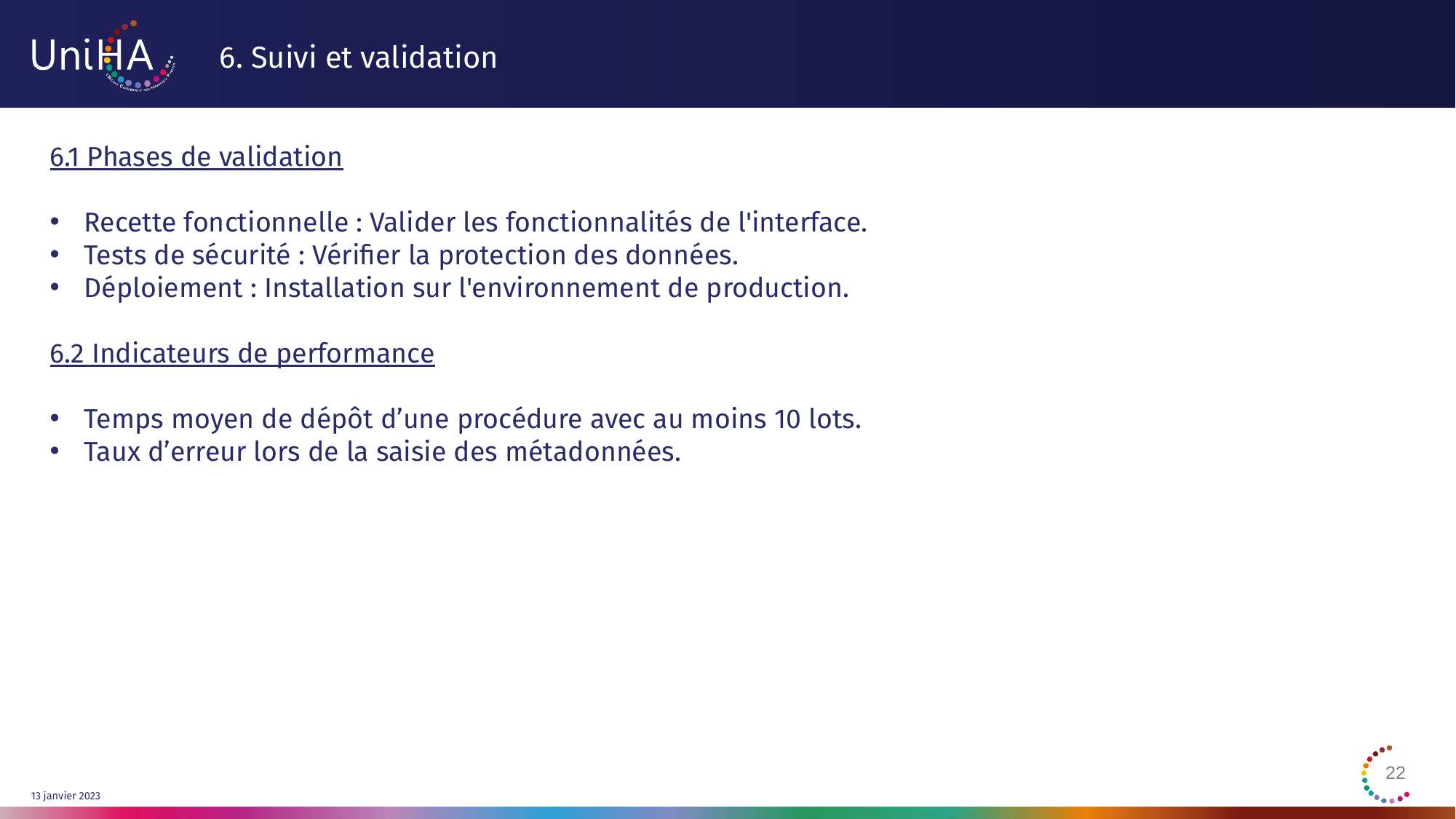

# 6. Suivi et validation
6.1 Phases de validation

Recette fonctionnelle : Valider les fonctionnalités de l'interface.
Tests de sécurité : Vérifier la protection des données.
Déploiement : Installation sur l'environnement de production.

6.2 Indicateurs de performance

Temps moyen de dépôt d’une procédure avec au moins 10 lots.
Taux d’erreur lors de la saisie des métadonnées.